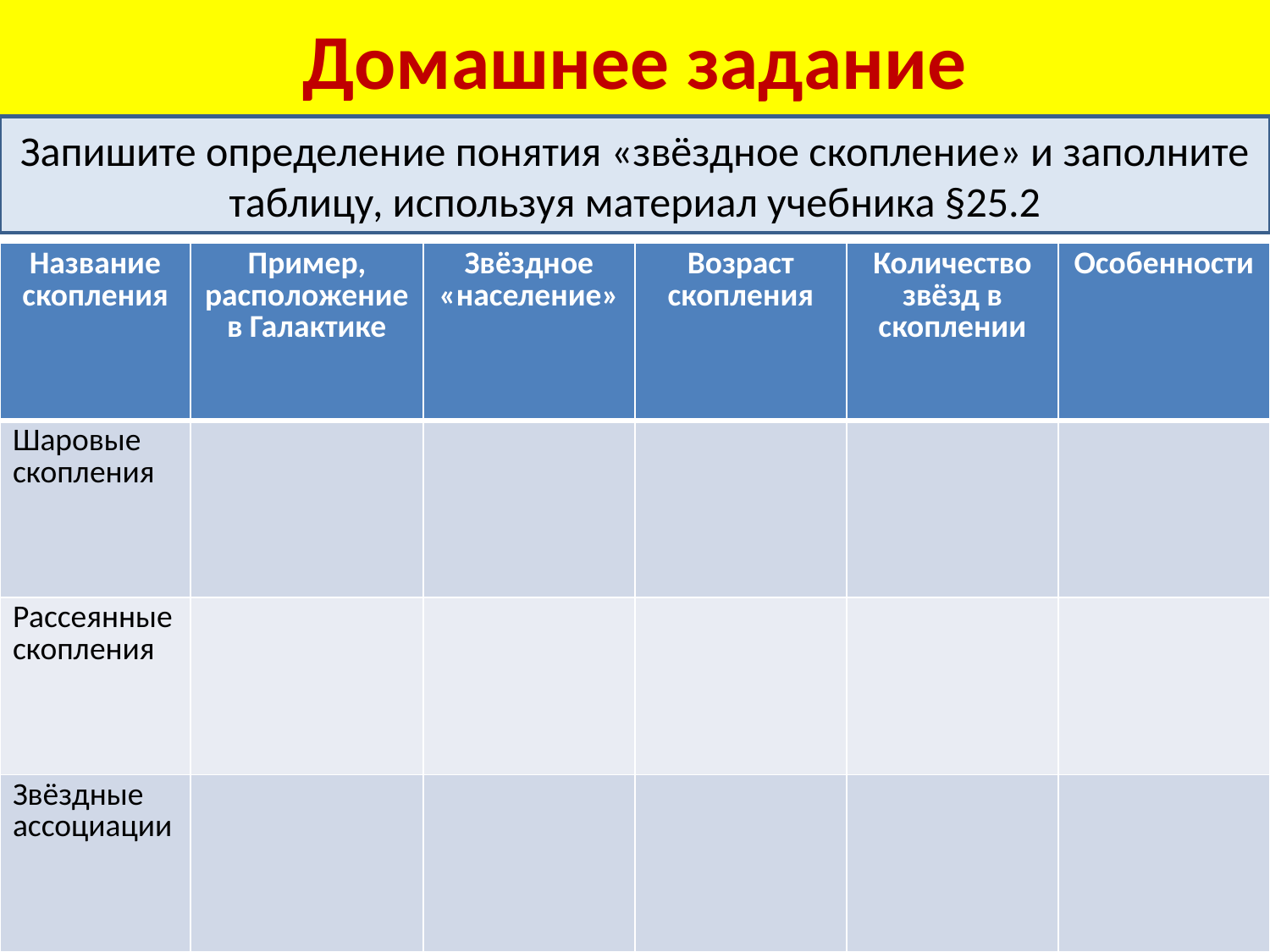

# Домашнее задание
Запишите определение понятия «звёздное скопление» и заполните таблицу, используя материал учебника §25.2
| Название скопления | Пример, расположение в Галактике | Звёздное «население» | Возраст скопления | Количество звёзд в скоплении | Особенности |
| --- | --- | --- | --- | --- | --- |
| Шаровые скопления |  |  |  |  |  |
| Рассеянные скопления |  |  |  |  |  |
| Звёздные ассоциации |  |  |  |  |  |